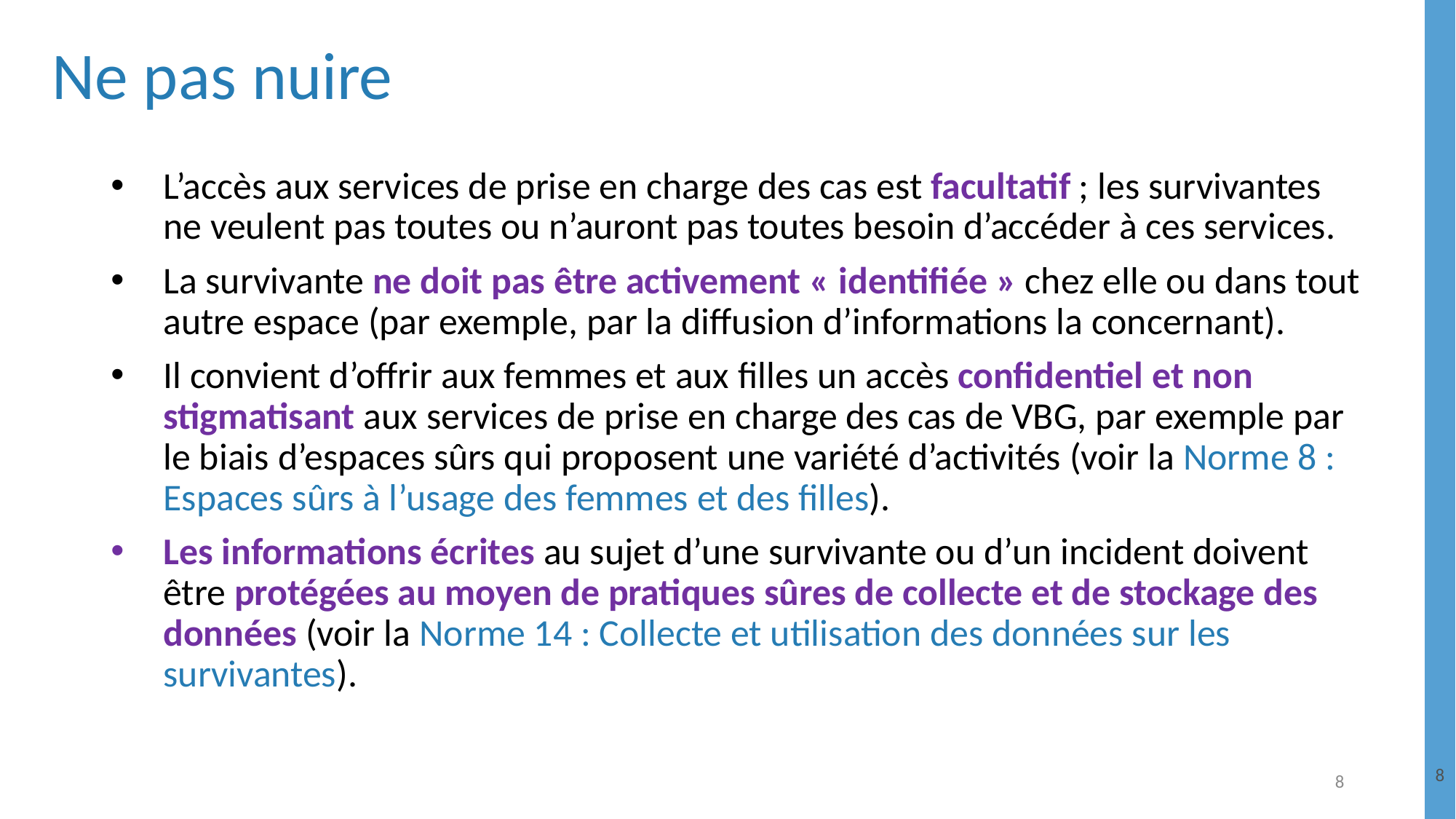

# Ne pas nuire
L’accès aux services de prise en charge des cas est facultatif ; les survivantes ne veulent pas toutes ou n’auront pas toutes besoin d’accéder à ces services.
La survivante ne doit pas être activement « identifiée » chez elle ou dans tout autre espace (par exemple, par la diffusion d’informations la concernant).
Il convient d’offrir aux femmes et aux filles un accès confidentiel et non stigmatisant aux services de prise en charge des cas de VBG, par exemple par le biais d’espaces sûrs qui proposent une variété d’activités (voir la Norme 8 : Espaces sûrs à l’usage des femmes et des filles).
Les informations écrites au sujet d’une survivante ou d’un incident doivent être protégées au moyen de pratiques sûres de collecte et de stockage des données (voir la Norme 14 : Collecte et utilisation des données sur les survivantes).

8